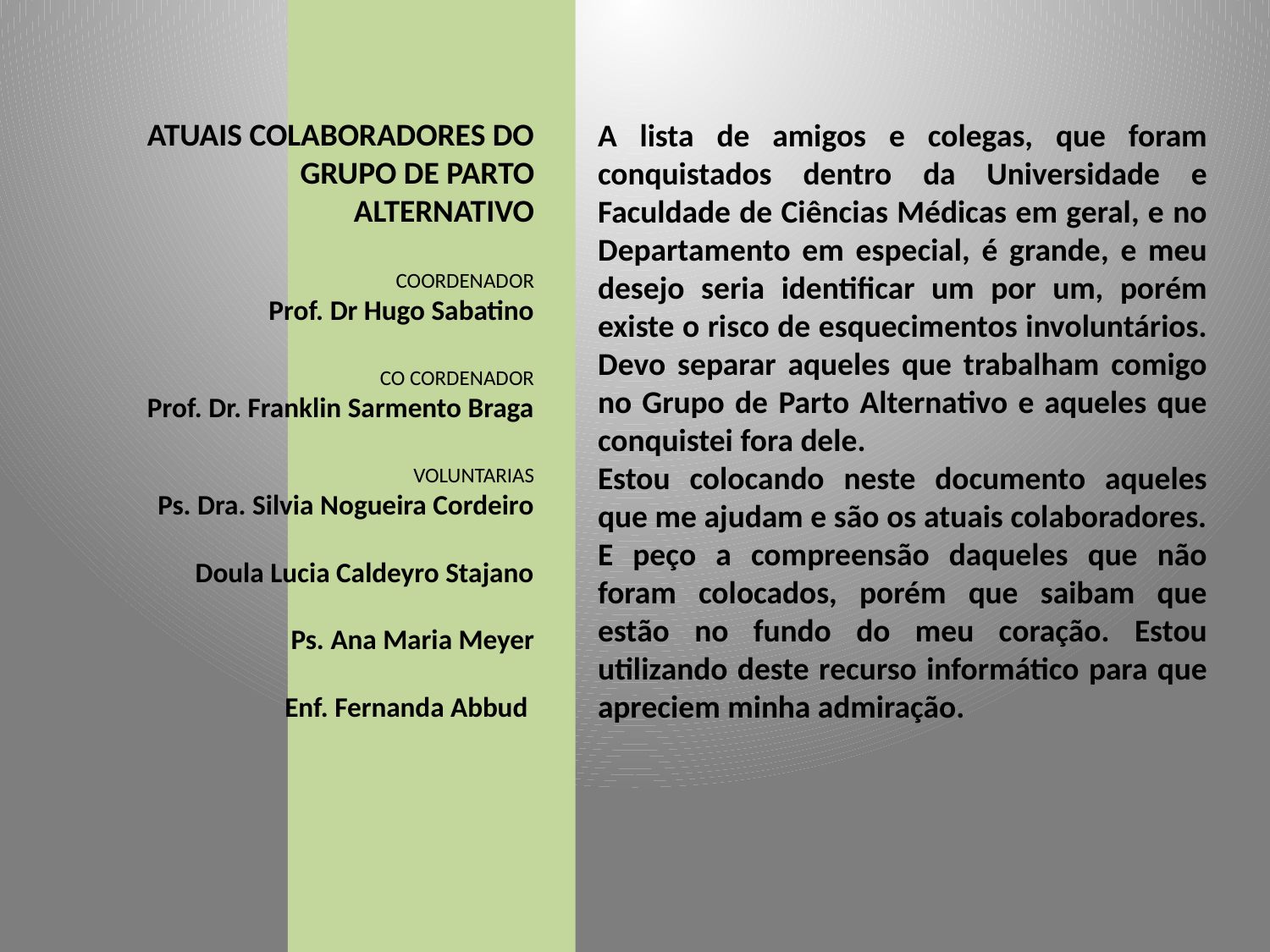

ATUAIS COLABORADORES DO GRUPO DE PARTO ALTERNATIVO

COORDENADOR
Prof. Dr Hugo Sabatino

CO CORDENADOR
Prof. Dr. Franklin Sarmento Braga

VOLUNTARIAS
Ps. Dra. Silvia Nogueira Cordeiro

Doula Lucia Caldeyro Stajano

Ps. Ana Maria Meyer

Enf. Fernanda Abbud

A lista de amigos e colegas, que foram conquistados dentro da Universidade e Faculdade de Ciências Médicas em geral, e no Departamento em especial, é grande, e meu desejo seria identificar um por um, porém existe o risco de esquecimentos involuntários. Devo separar aqueles que trabalham comigo no Grupo de Parto Alternativo e aqueles que conquistei fora dele.
Estou colocando neste documento aqueles que me ajudam e são os atuais colaboradores. E peço a compreensão daqueles que não foram colocados, porém que saibam que estão no fundo do meu coração. Estou utilizando deste recurso informático para que apreciem minha admiração.